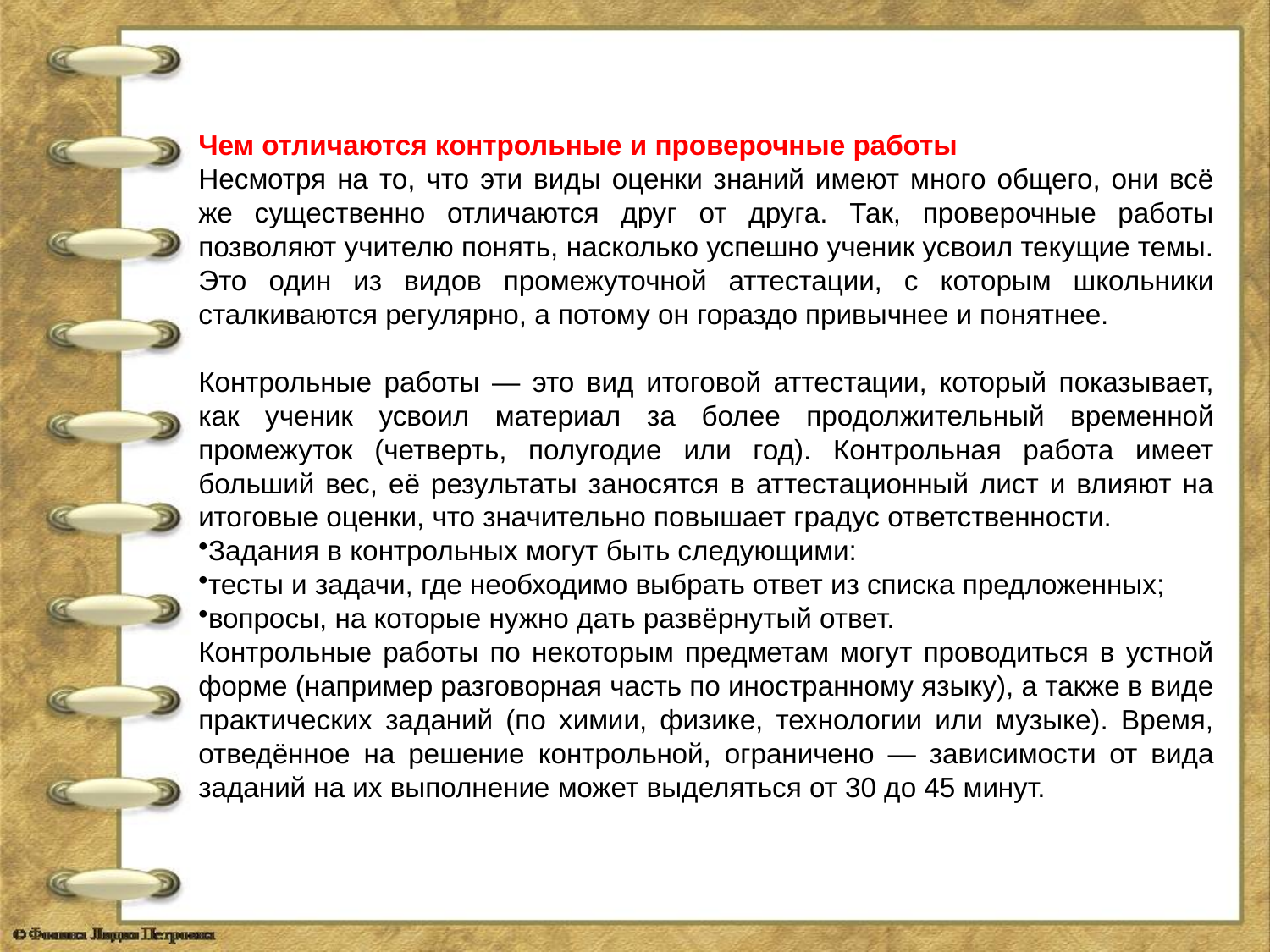

Чем отличаются контрольные и проверочные работы
Несмотря на то, что эти виды оценки знаний имеют много общего, они всё же существенно отличаются друг от друга. Так, проверочные работы позволяют учителю понять, насколько успешно ученик усвоил текущие темы. Это один из видов промежуточной аттестации, с которым школьники сталкиваются регулярно, а потому он гораздо привычнее и понятнее.

Контрольные работы — это вид итоговой аттестации, который показывает, как ученик усвоил материал за более продолжительный временной промежуток (четверть, полугодие или год). Контрольная работа имеет больший вес, её результаты заносятся в аттестационный лист и влияют на итоговые оценки, что значительно повышает градус ответственности.
Задания в контрольных могут быть следующими:
тесты и задачи, где необходимо выбрать ответ из списка предложенных;
вопросы, на которые нужно дать развёрнутый ответ.
Контрольные работы по некоторым предметам могут проводиться в устной форме (например разговорная часть по иностранному языку), а также в виде практических заданий (по химии, физике, технологии или музыке). Время, отведённое на решение контрольной, ограничено — зависимости от вида заданий на их выполнение может выделяться от 30 до 45 минут.